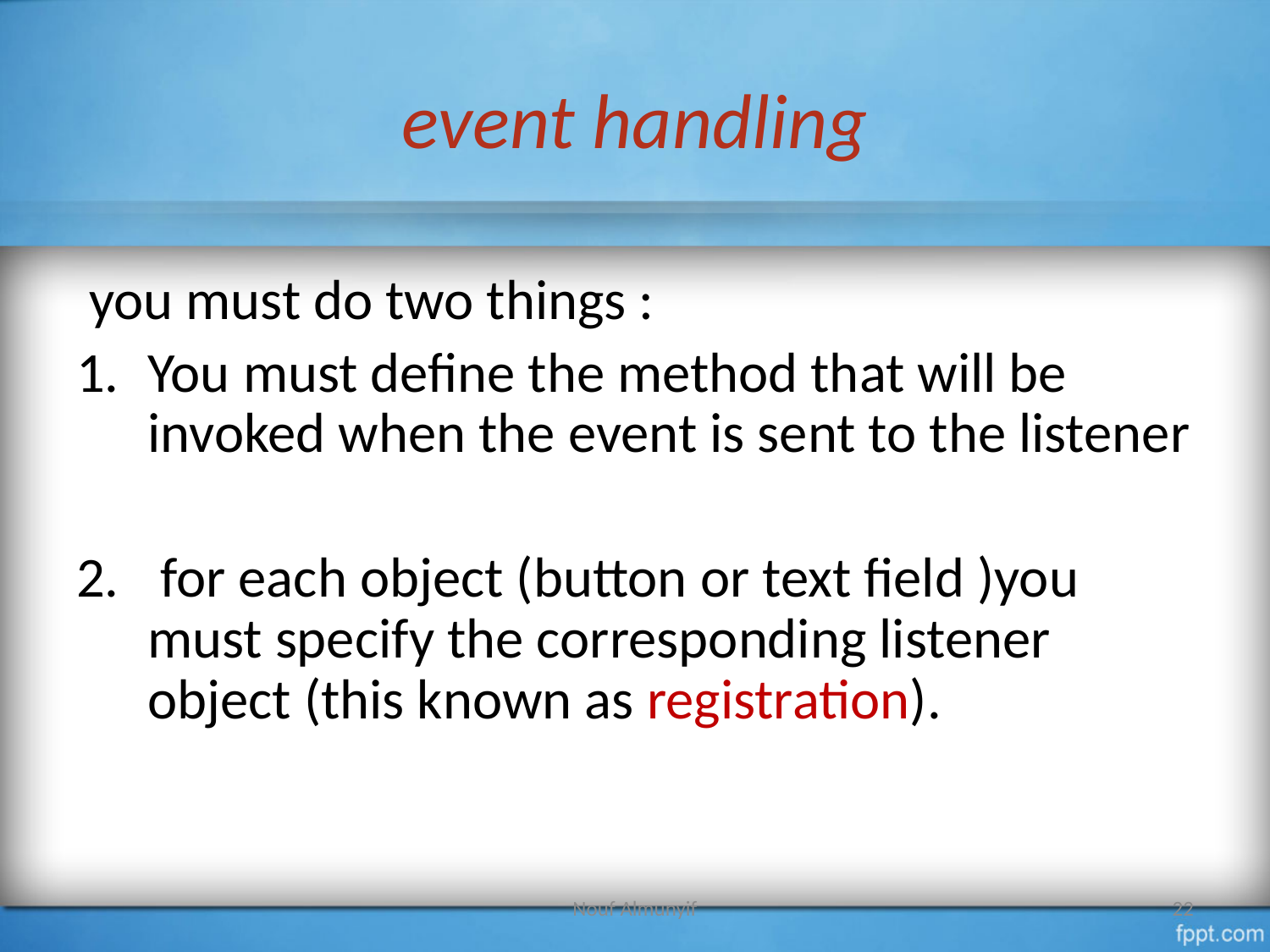

# event handling
 you must do two things :
You must define the method that will be invoked when the event is sent to the listener

 for each object (button or text field )you must specify the corresponding listener object (this known as registration).

Nouf Almunyif
22